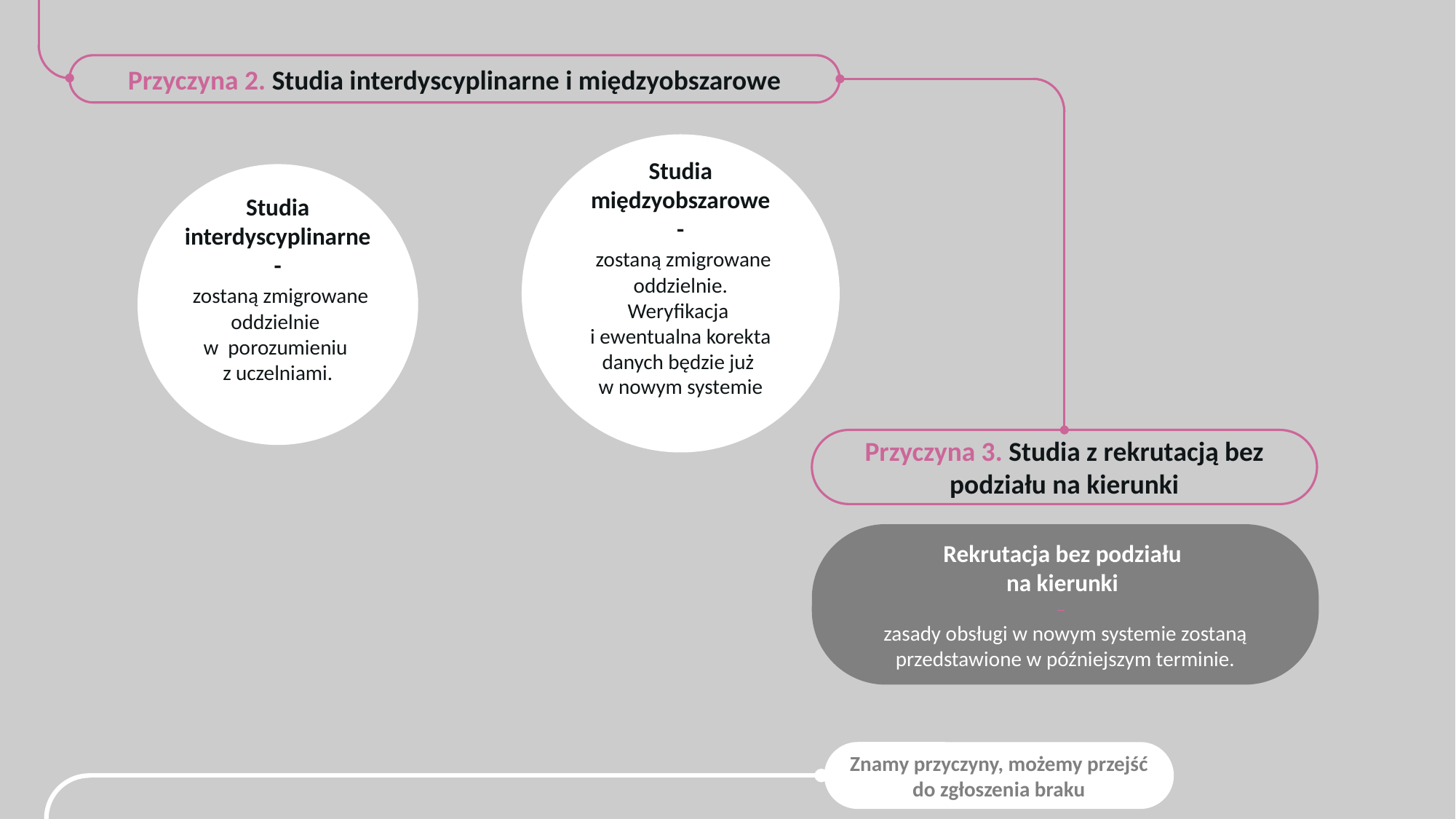

Przyczyna 2. Studia interdyscyplinarne i międzyobszarowe

Studia międzyobszarowe
-
 zostaną zmigrowane oddzielnie.
Weryfikacja
i ewentualna korekta danych będzie już
w nowym systemie

Studia interdyscyplinarne
-
 zostaną zmigrowane oddzielnie
w  porozumieniu
z uczelniami.

Przyczyna 3. Studia z rekrutacją bez podziału na kierunki
Rekrutacja bez podziału
na kierunki
–
zasady obsługi w nowym systemie zostaną przedstawione w późniejszym terminie.
Znamy przyczyny, możemy przejść do zgłoszenia braku